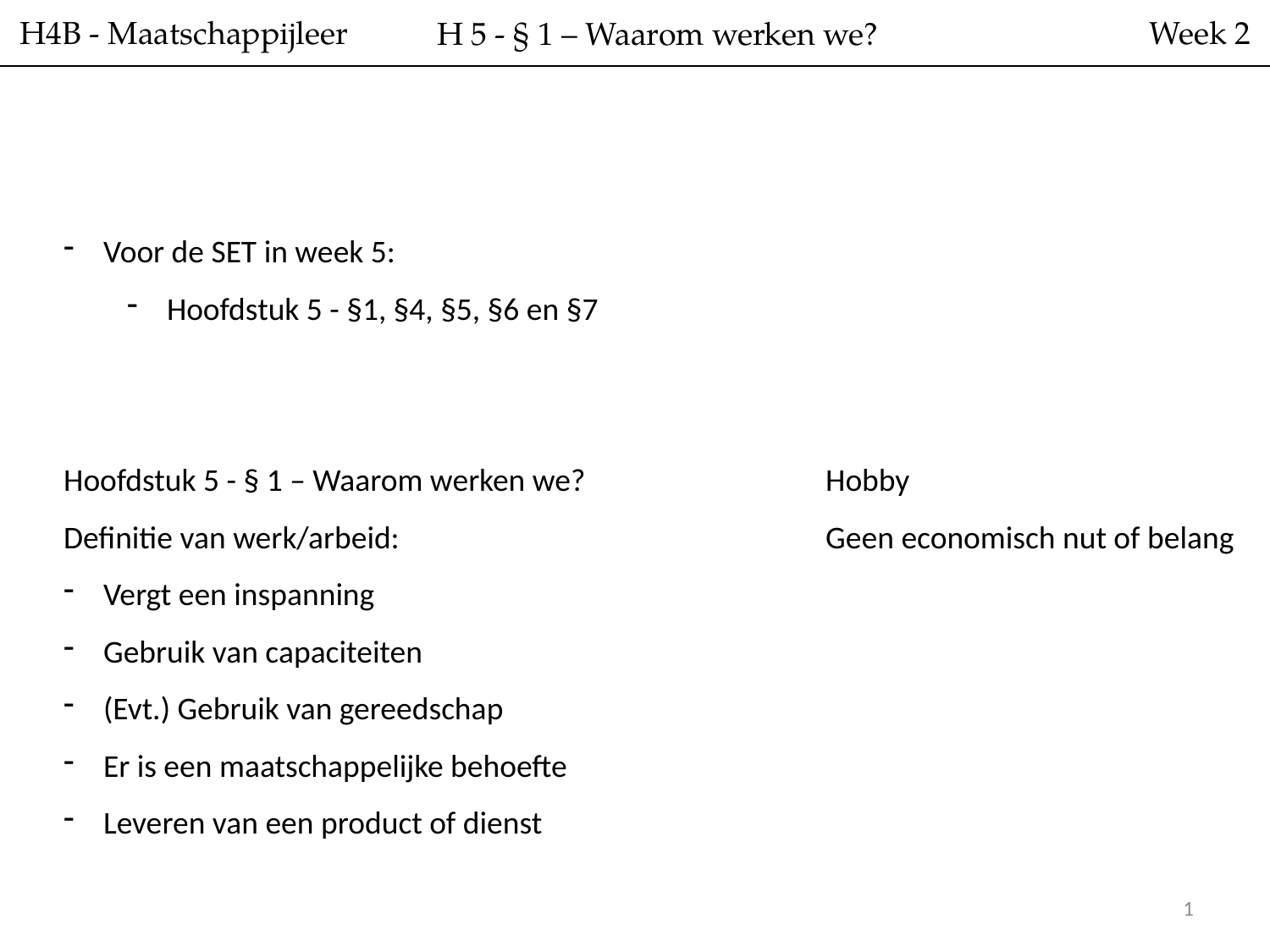

H4B - Maatschappijleer
Week 2
H 5 - § 1 – Waarom werken we?
Voor de SET in week 5:
Hoofdstuk 5 - §1, §4, §5, §6 en §7

Hoofdstuk 5 - § 1 – Waarom werken we?		Hobby
Definitie van werk/arbeid:				Geen economisch nut of belang
Vergt een inspanning
Gebruik van capaciteiten
(Evt.) Gebruik van gereedschap
Er is een maatschappelijke behoefte
Leveren van een product of dienst
1